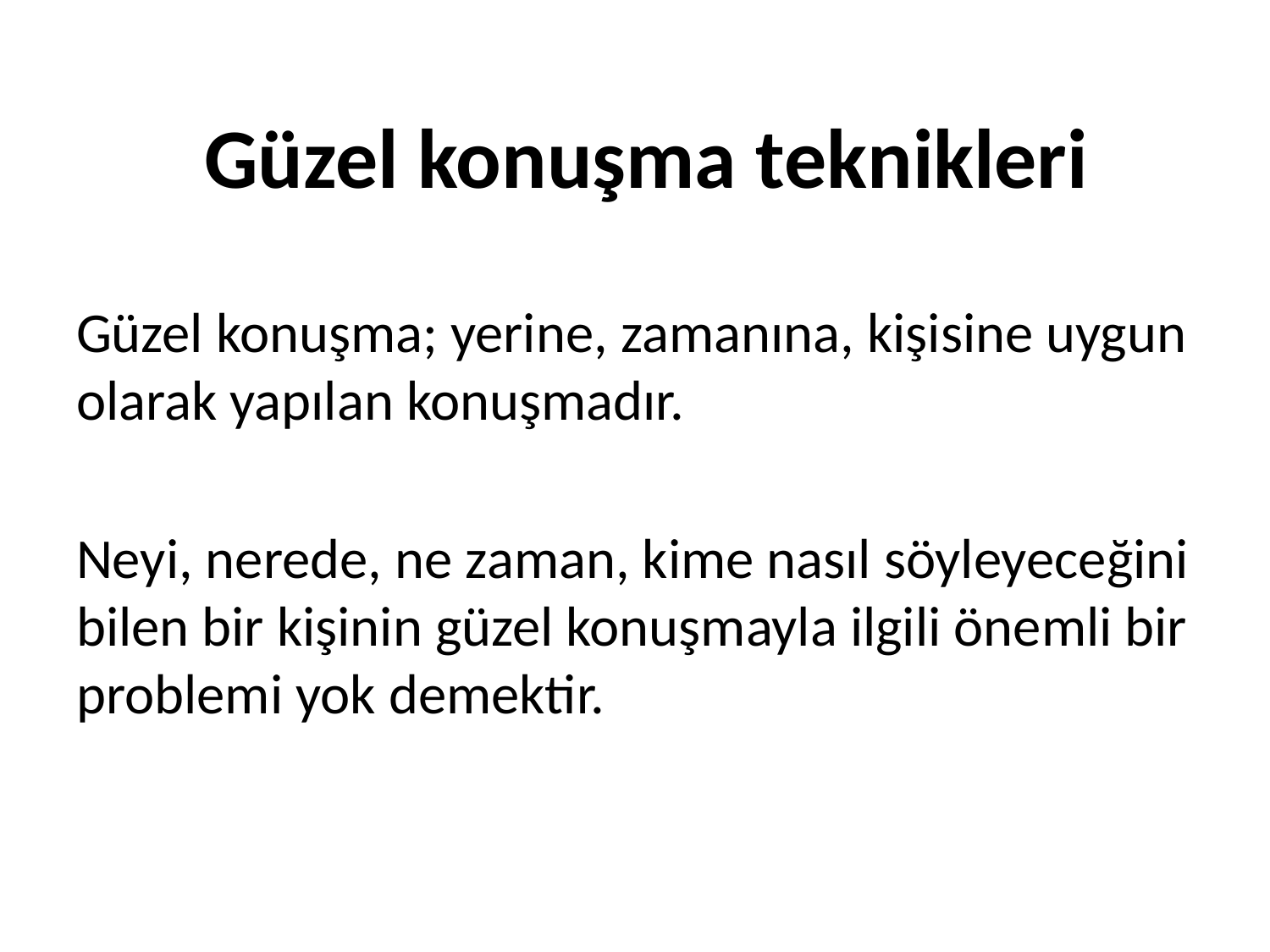

# Güzel konuşma teknikleri
Güzel konuşma; yerine, zamanına, kişisine uygun olarak yapılan konuşmadır.

Neyi, nerede, ne zaman, kime nasıl söyleyeceğini bilen bir kişinin güzel konuşmayla ilgili önemli bir problemi yok demektir.